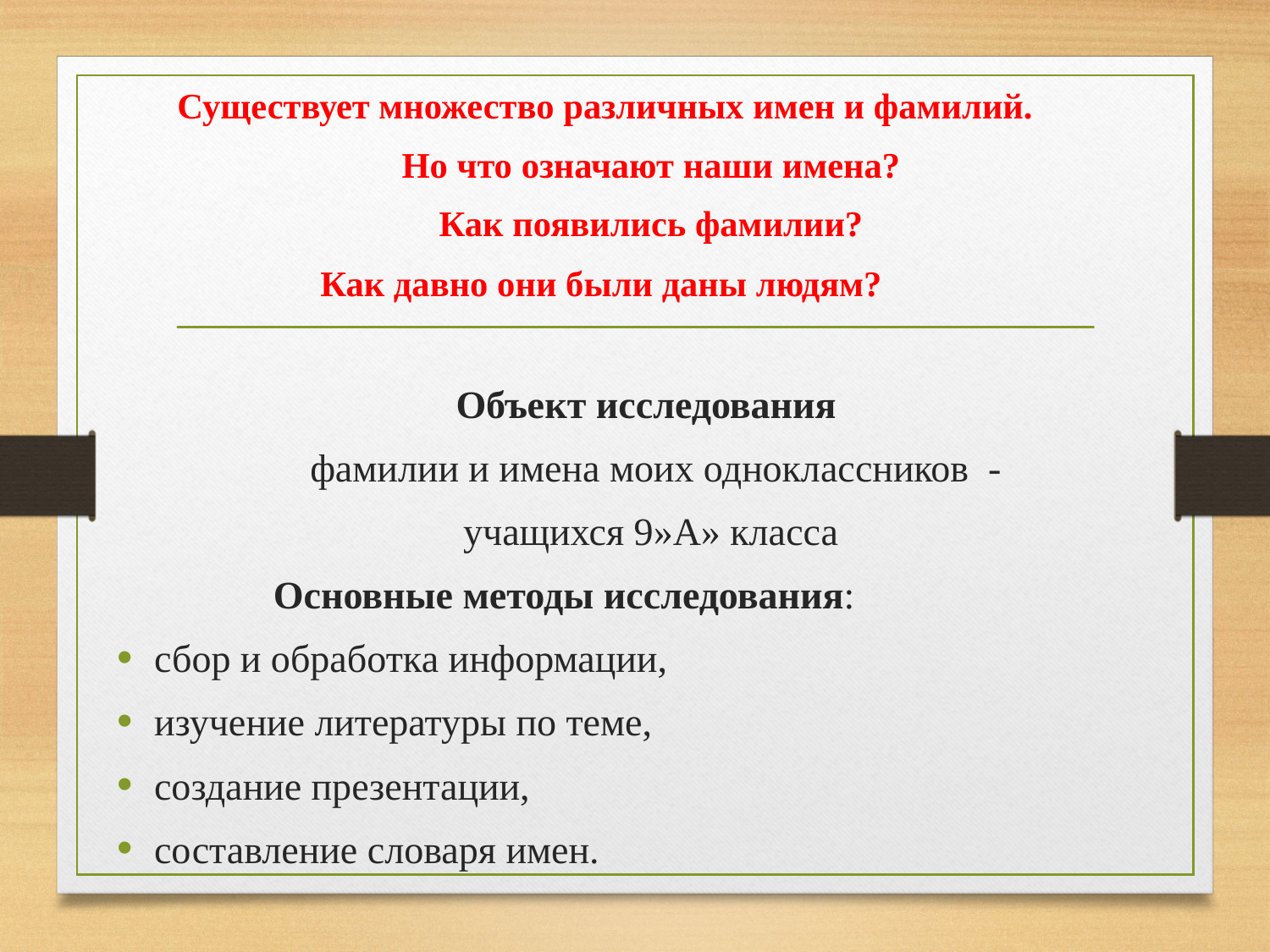

Существует множество различных имен и фамилий.
Но что означают наши имена?
Как появились фамилии?
Как давно они были даны людям?

Объект исследования
 фамилии и имена моих одноклассников  -
учащихся 9»А» класса
                Основные методы исследования:
сбор и обработка информации,
изучение литературы по теме,
создание презентации,
составление словаря имен.